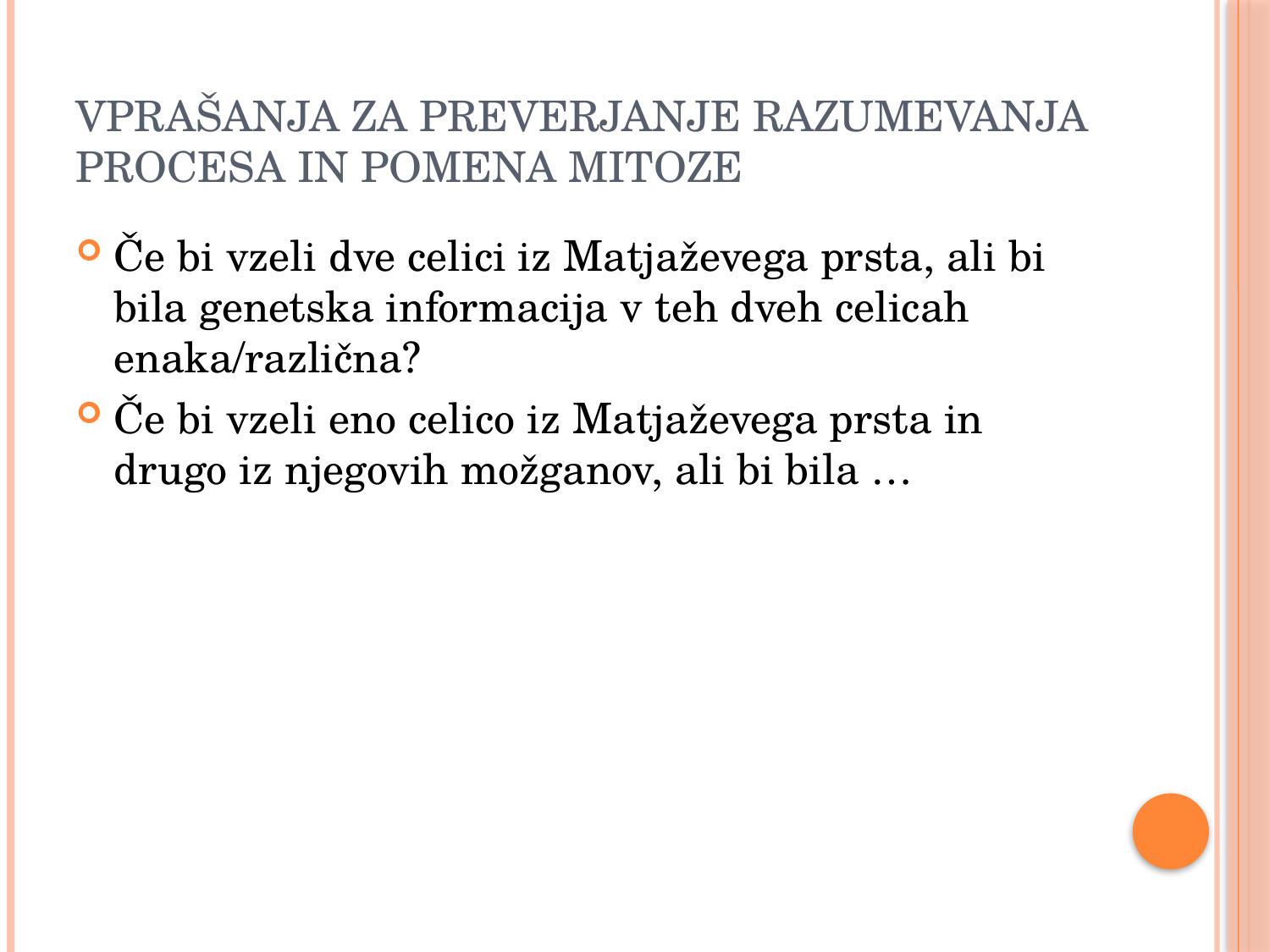

# Vprašanja za preverjanje razumevanja procesa in pomena mitoze
Če bi vzeli dve celici iz Matjaževega prsta, ali bi bila genetska informacija v teh dveh celicah enaka/različna?
Če bi vzeli eno celico iz Matjaževega prsta in drugo iz njegovih možganov, ali bi bila …